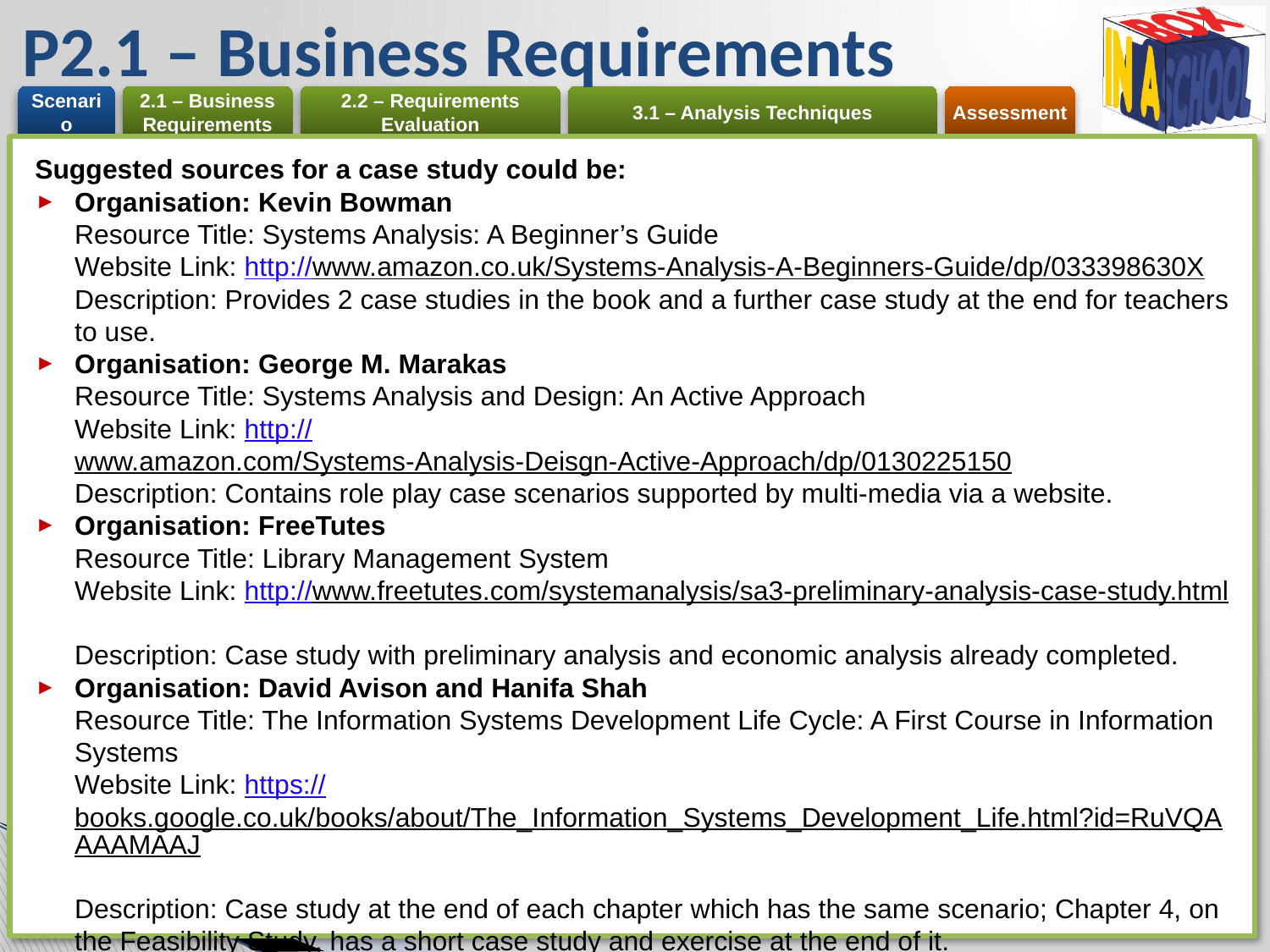

# P2.1 – Business Requirements
Suggested sources for a case study could be:
Organisation: Kevin Bowman
Resource Title: Systems Analysis: A Beginner’s Guide
Website Link: http://www.amazon.co.uk/Systems-Analysis-A-Beginners-Guide/dp/033398630X
Description: Provides 2 case studies in the book and a further case study at the end for teachers to use.
Organisation: George M. Marakas
Resource Title: Systems Analysis and Design: An Active Approach
Website Link: http://www.amazon.com/Systems-Analysis-Deisgn-Active-Approach/dp/0130225150
Description: Contains role play case scenarios supported by multi-media via a website.
Organisation: FreeTutes
Resource Title: Library Management System
Website Link: http://www.freetutes.com/systemanalysis/sa3-preliminary-analysis-case-study.html
Description: Case study with preliminary analysis and economic analysis already completed.
Organisation: David Avison and Hanifa Shah
Resource Title: The Information Systems Development Life Cycle: A First Course in Information Systems
Website Link: https://books.google.co.uk/books/about/The_Information_Systems_Development_Life.html?id=RuVQAAAAMAAJ
Description: Case study at the end of each chapter which has the same scenario; Chapter 4, on the Feasibility Study, has a short case study and exercise at the end of it.